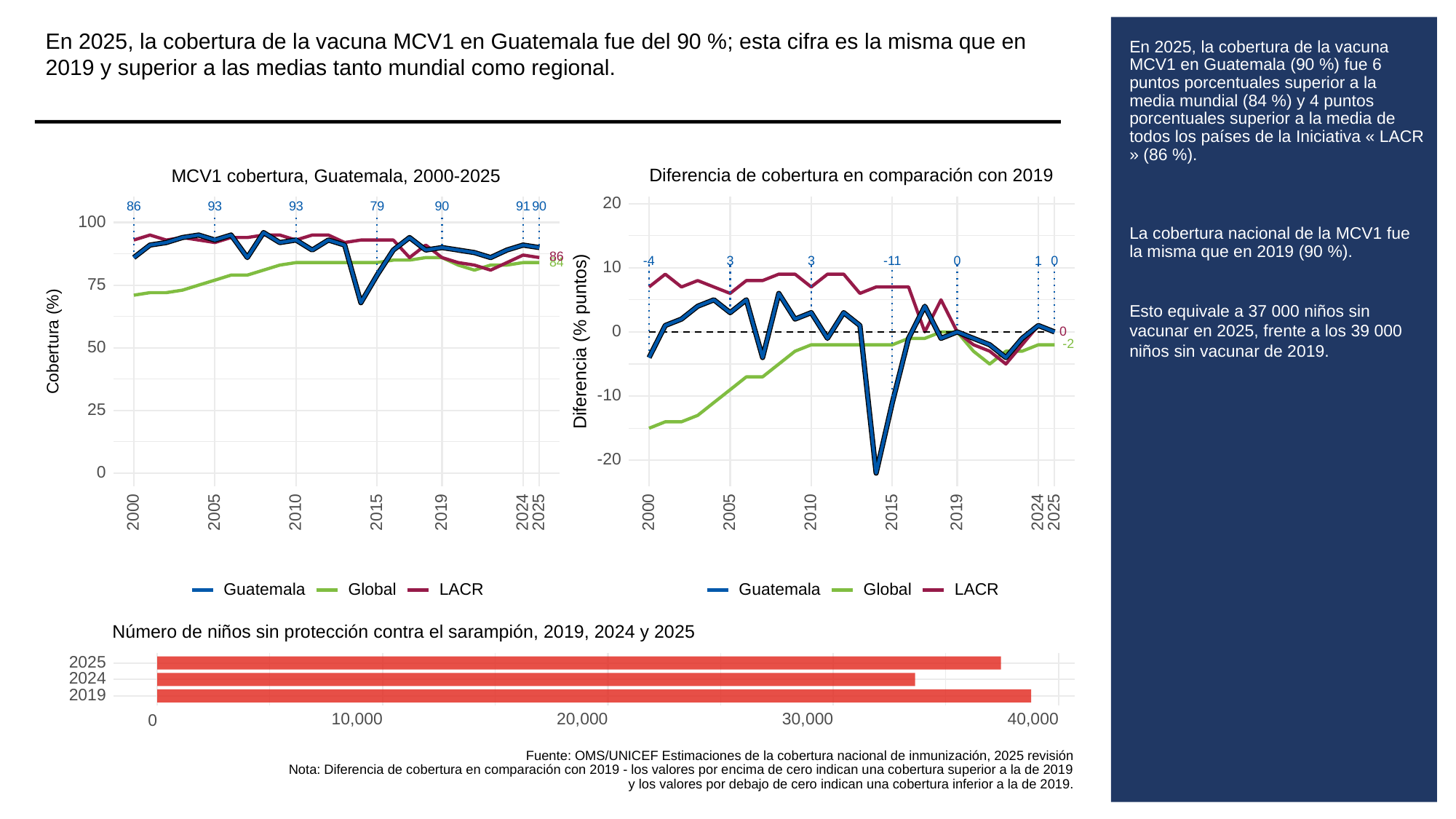

En 2025, la cobertura de la vacuna MCV1 en Guatemala fue del 90 %; esta cifra es la misma que en 2019 y superior a las medias tanto mundial como regional.
# En 2025, la cobertura de la vacuna MCV1 en Guatemala (90 %) fue 6 puntos porcentuales superior a la media mundial (84 %) y 4 puntos porcentuales superior a la media de todos los países de la Iniciativa « LACR » (86 %).

La cobertura nacional de la MCV1 fue la misma que en 2019 (90 %).

Esto equivale a 37 000 niños sin vacunar en 2025, frente a los 39 000 niños sin vacunar de 2019.

Diferencia de cobertura en comparación con 2019
MCV1 cobertura, Guatemala, 2000-2025

20
93
93
86
79
90
91
90

100

86

3
3
0
0
-11
1
-4

84
10

75

0
0

Diferencia (% puntos)
Cobertura (%)
-2
50

-10

25

-20

0

2000
2005
2010
2015
2019
2024
2025
2000
2005
2010
2015
2019
2024
2025
Guatemala
Global
LACR
Guatemala
Global
LACR

Número de niños sin protección contra el sarampión, 2019, 2024 y 2025

2025

2024

2019

10,000
20,000
30,000
40,000
0
Fuente: OMS/UNICEF Estimaciones de la cobertura nacional de inmunización, 2025 revisión
Nota: Diferencia de cobertura en comparación con 2019 - los valores por encima de cero indican una cobertura superior a la de 2019
y los valores por debajo de cero indican una cobertura inferior a la de 2019.